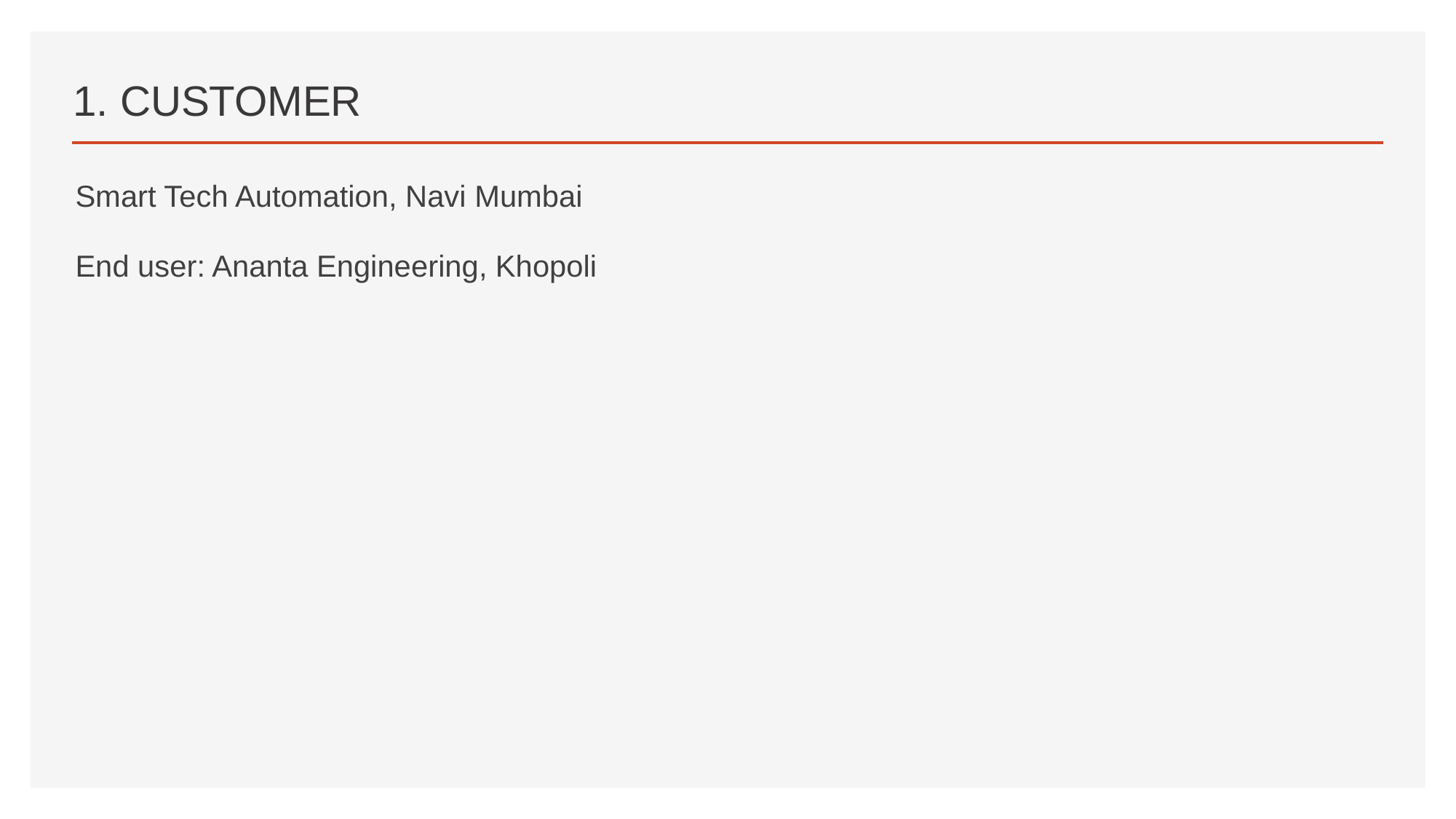

# 1. CUSTOMER
Smart Tech Automation, Navi Mumbai
End user: Ananta Engineering, Khopoli